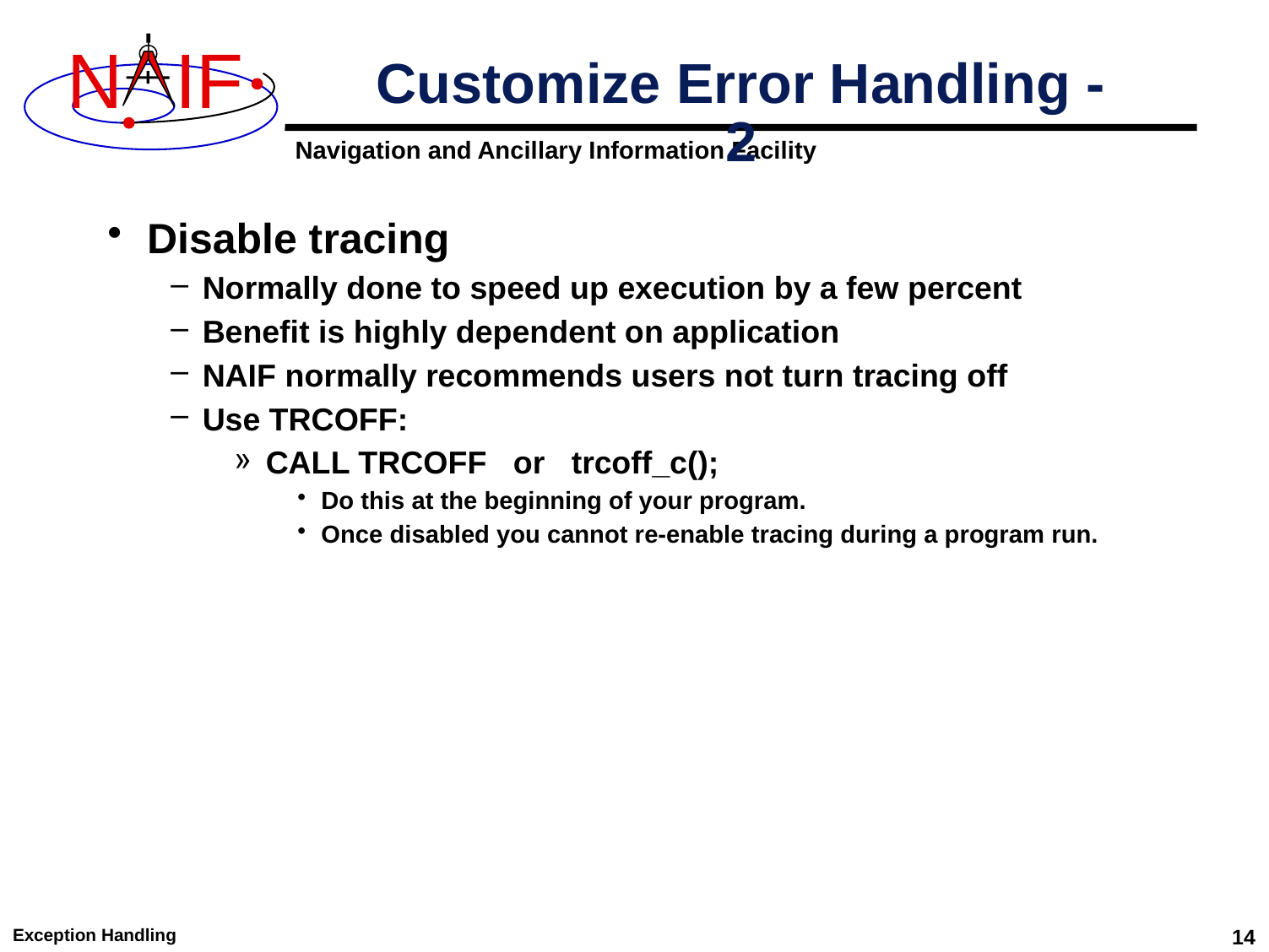

# Customize Error Handling - 2
Disable tracing
Normally done to speed up execution by a few percent
Benefit is highly dependent on application
NAIF normally recommends users not turn tracing off
Use TRCOFF:
CALL TRCOFF   or   trcoff_c();
Do this at the beginning of your program.
Once disabled you cannot re-enable tracing during a program run.
Exception Handling
14